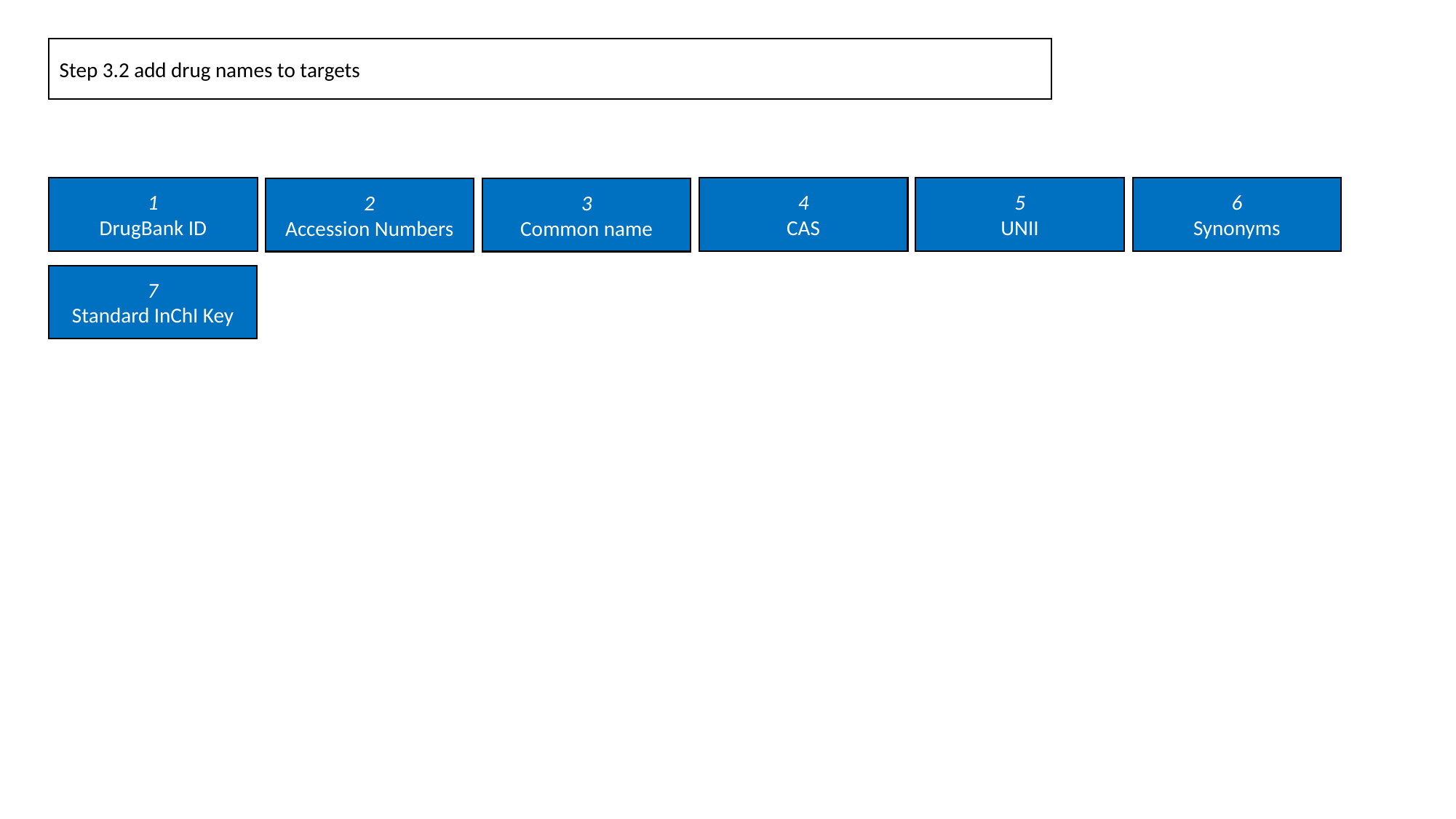

Step 3.2 add drug names to targets
1
DrugBank ID
4
CAS
5
UNII
6
Synonyms
2
Accession Numbers
3
Common name
7
Standard InChI Key